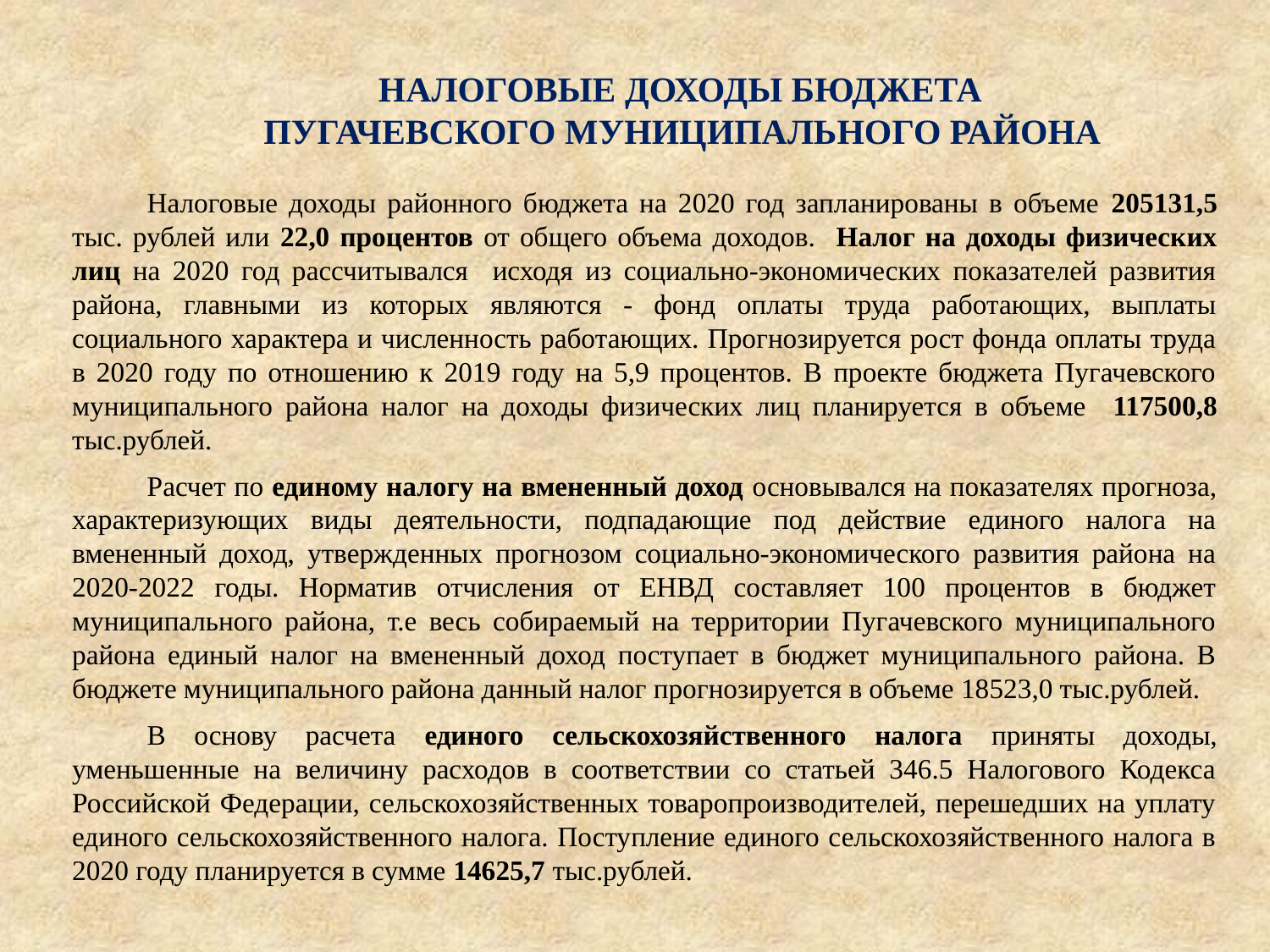

НАЛОГОВЫЕ ДОХОДЫ БЮДЖЕТА
ПУГАЧЕВСКОГО МУНИЦИПАЛЬНОГО РАЙОНА

Налоговые доходы районного бюджета на 2020 год запланированы в объеме 205131,5 тыс. рублей или 22,0 процентов от общего объема доходов.  Налог на доходы физических лиц на 2020 год рассчитывался  исходя из социально-экономических показателей развития района, главными из которых являются - фонд оплаты труда работающих, выплаты социального характера и численность работающих. Прогнозируется рост фонда оплаты труда в 2020 году по отношению к 2019 году на 5,9 процентов. В проекте бюджета Пугачевского муниципального района налог на доходы физических лиц планируется в объеме  117500,8 тыс.рублей.

Расчет по единому налогу на вмененный доход основывался на показателях прогноза, характеризующих виды деятельности, подпадающие под действие единого налога на вмененный доход, утвержденных прогнозом социально-экономического развития района на 2020-2022 годы. Норматив отчисления от ЕНВД составляет 100 процентов в бюджет муниципального района, т.е весь собираемый на территории Пугачевского муниципального района единый налог на вмененный доход поступает в бюджет муниципального района. В бюджете муниципального района данный налог прогнозируется в объеме 18523,0 тыс.рублей.

В основу расчета единого сельскохозяйственного налога приняты доходы, уменьшенные на величину расходов в соответствии со статьей 346.5 Налогового Кодекса Российской Федерации, сельскохозяйственных товаропроизводителей, перешедших на уплату единого сельскохозяйственного налога. Поступление единого сельскохозяйственного налога в 2020 году планируется в сумме 14625,7 тыс.рублей.